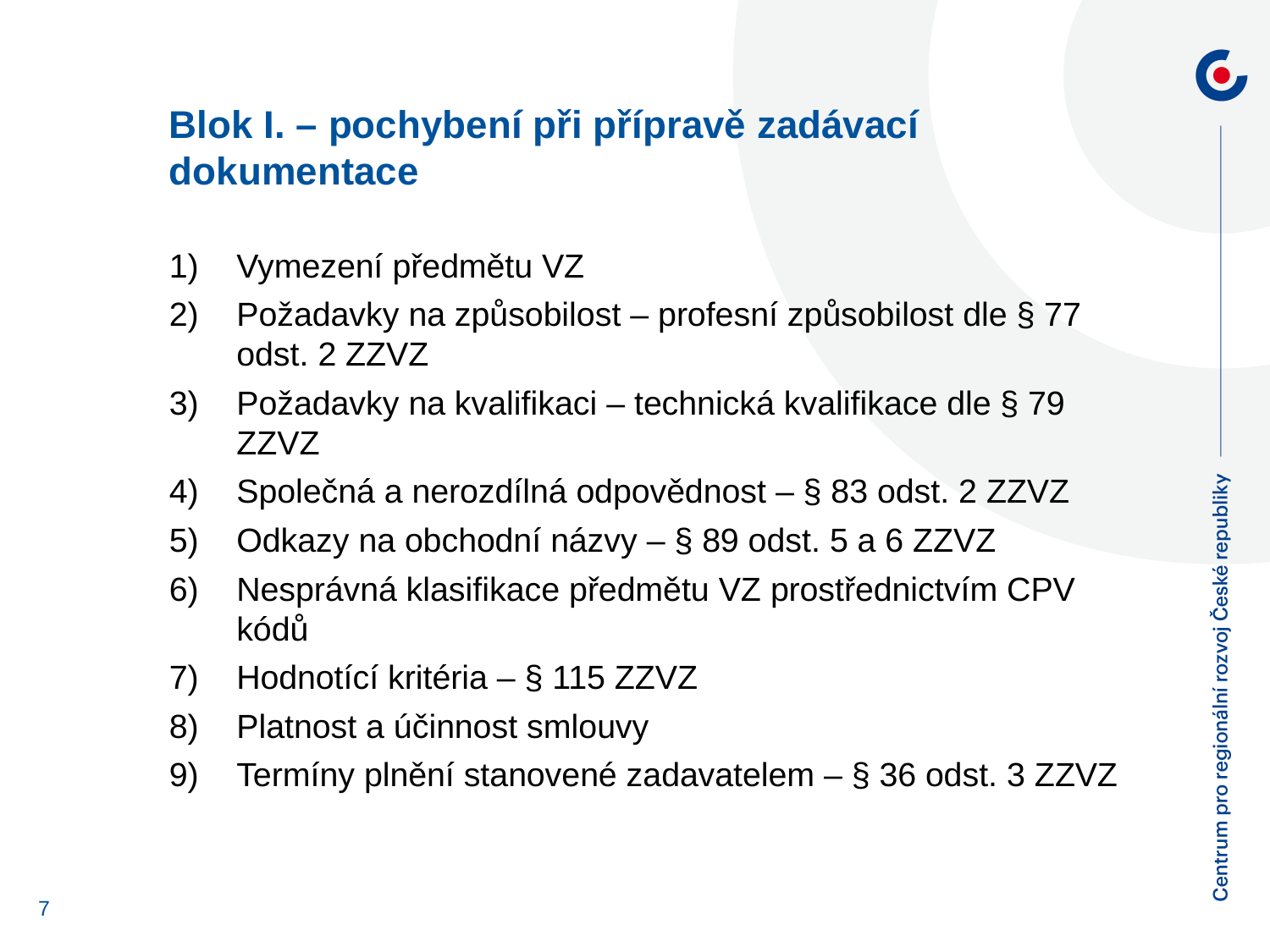

Blok I. – pochybení při přípravě zadávací dokumentace
Vymezení předmětu VZ
Požadavky na způsobilost – profesní způsobilost dle § 77 odst. 2 ZZVZ
Požadavky na kvalifikaci – technická kvalifikace dle § 79 ZZVZ
Společná a nerozdílná odpovědnost – § 83 odst. 2 ZZVZ
Odkazy na obchodní názvy – § 89 odst. 5 a 6 ZZVZ
Nesprávná klasifikace předmětu VZ prostřednictvím CPV kódů
Hodnotící kritéria – § 115 ZZVZ
Platnost a účinnost smlouvy
Termíny plnění stanovené zadavatelem – § 36 odst. 3 ZZVZ
7